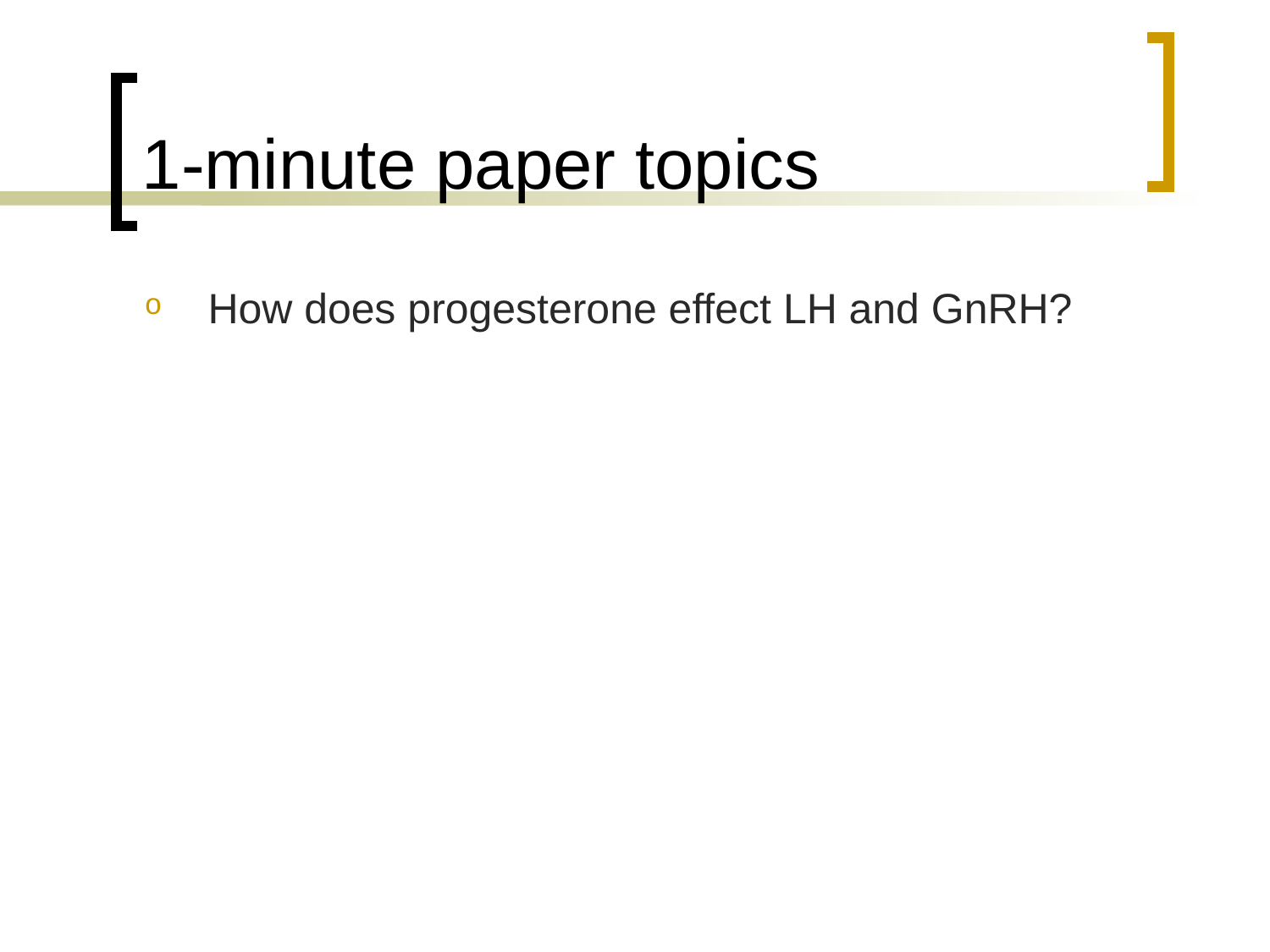

# 1-minute paper topics
How does progesterone effect LH and GnRH?